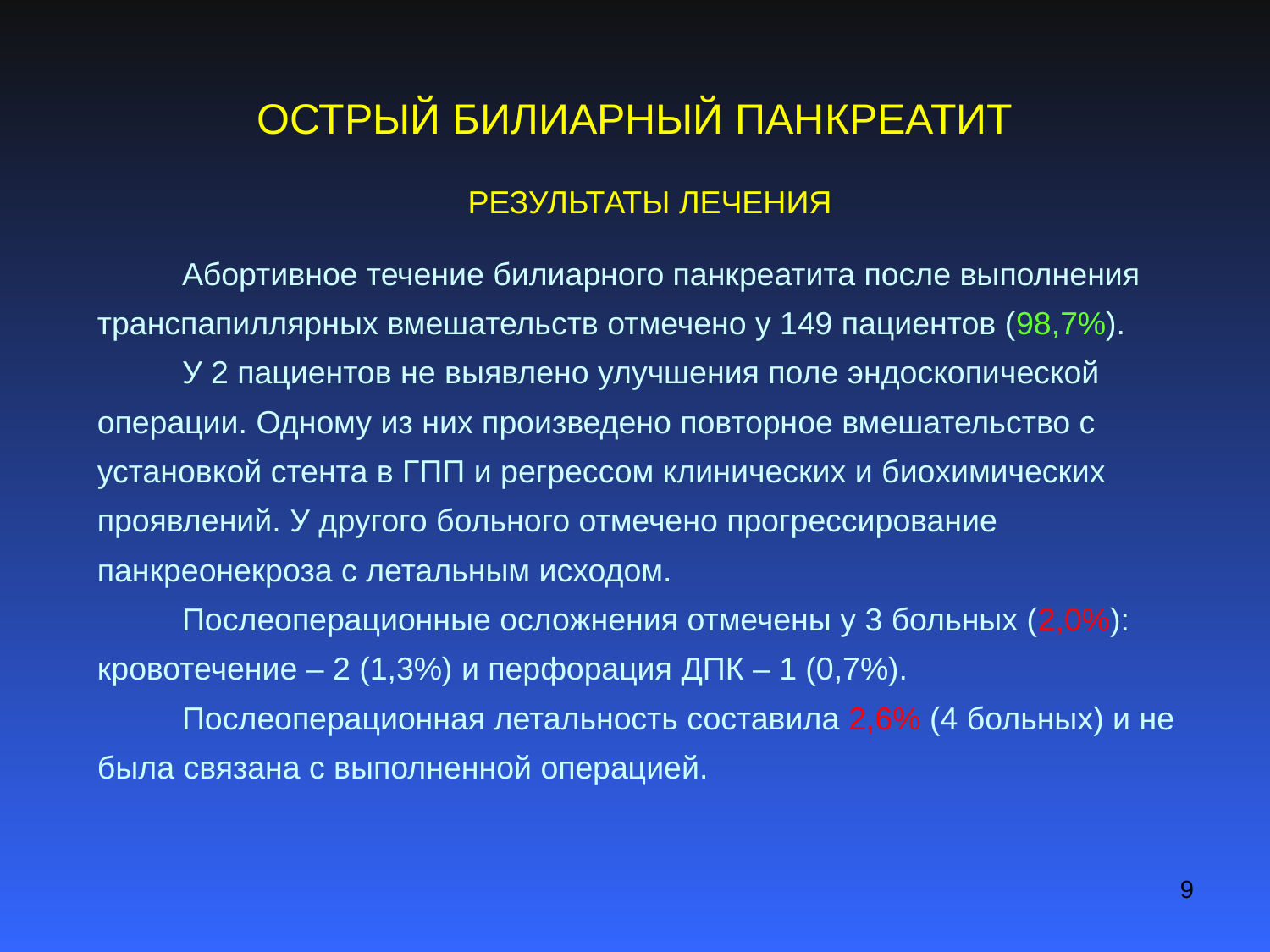

# ОСТРЫЙ БИЛИАРНЫЙ ПАНКРЕАТИТ
РЕЗУЛЬТАТЫ ЛЕЧЕНИЯ
Абортивное течение билиарного панкреатита после выполнения транспапиллярных вмешательств отмечено у 149 пациентов (98,7%).
У 2 пациентов не выявлено улучшения поле эндоскопической операции. Одному из них произведено повторное вмешательство с установкой стента в ГПП и регрессом клинических и биохимических проявлений. У другого больного отмечено прогрессирование панкреонекроза с летальным исходом.
Послеоперационные осложнения отмечены у 3 больных (2,0%): кровотечение – 2 (1,3%) и перфорация ДПК – 1 (0,7%).
Послеоперационная летальность составила 2,6% (4 больных) и не была связана с выполненной операцией.
9